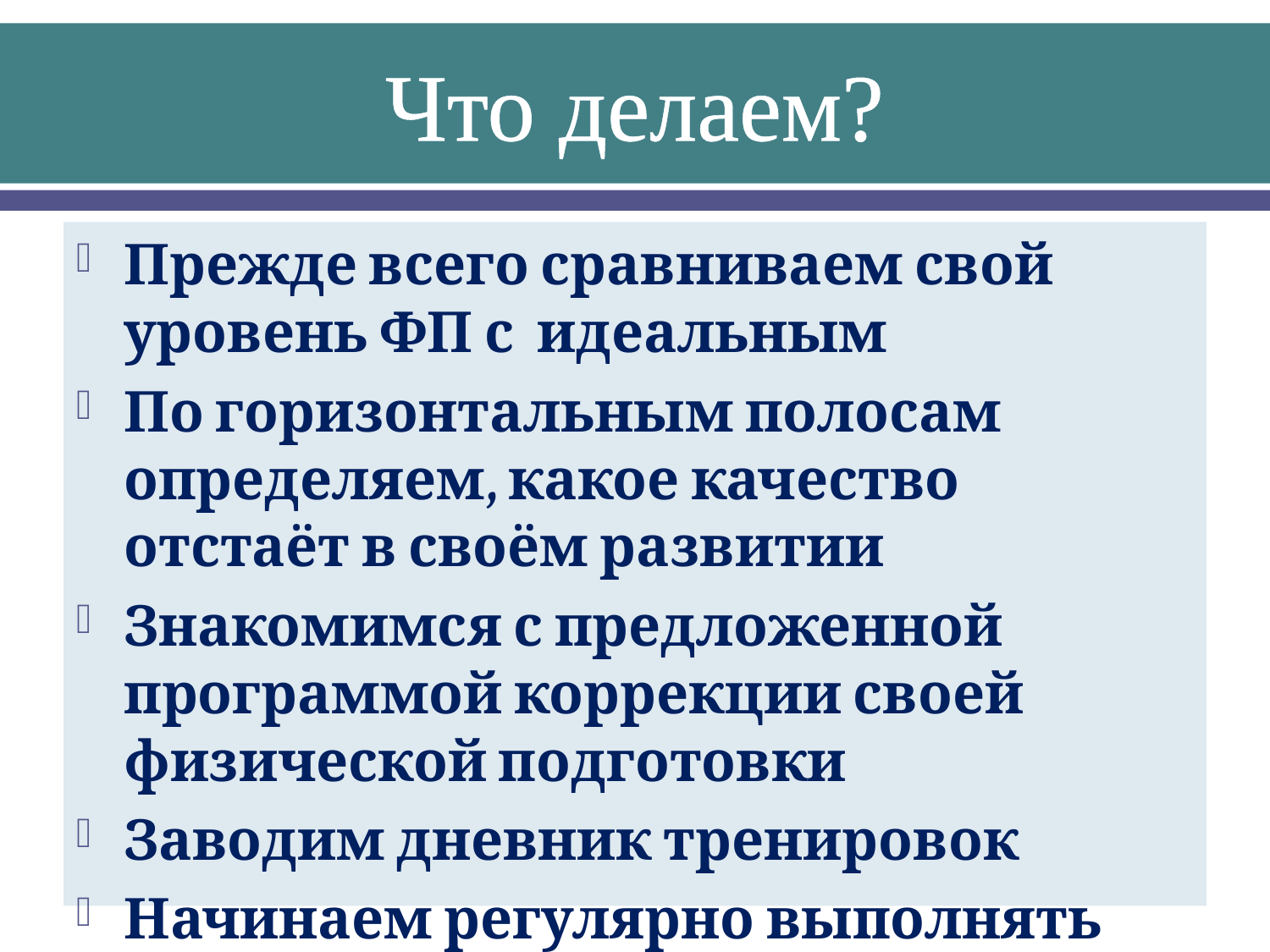

# Что делаем?
Прежде всего сравниваем свой уровень ФП с  идеальным
По горизонтальным полосам определяем, какое качество отстаёт в своём развитии
Знакомимся с предложенной программой коррекции своей физической подготовки
Заводим дневник тренировок
Начинаем регулярно выполнять свою программу